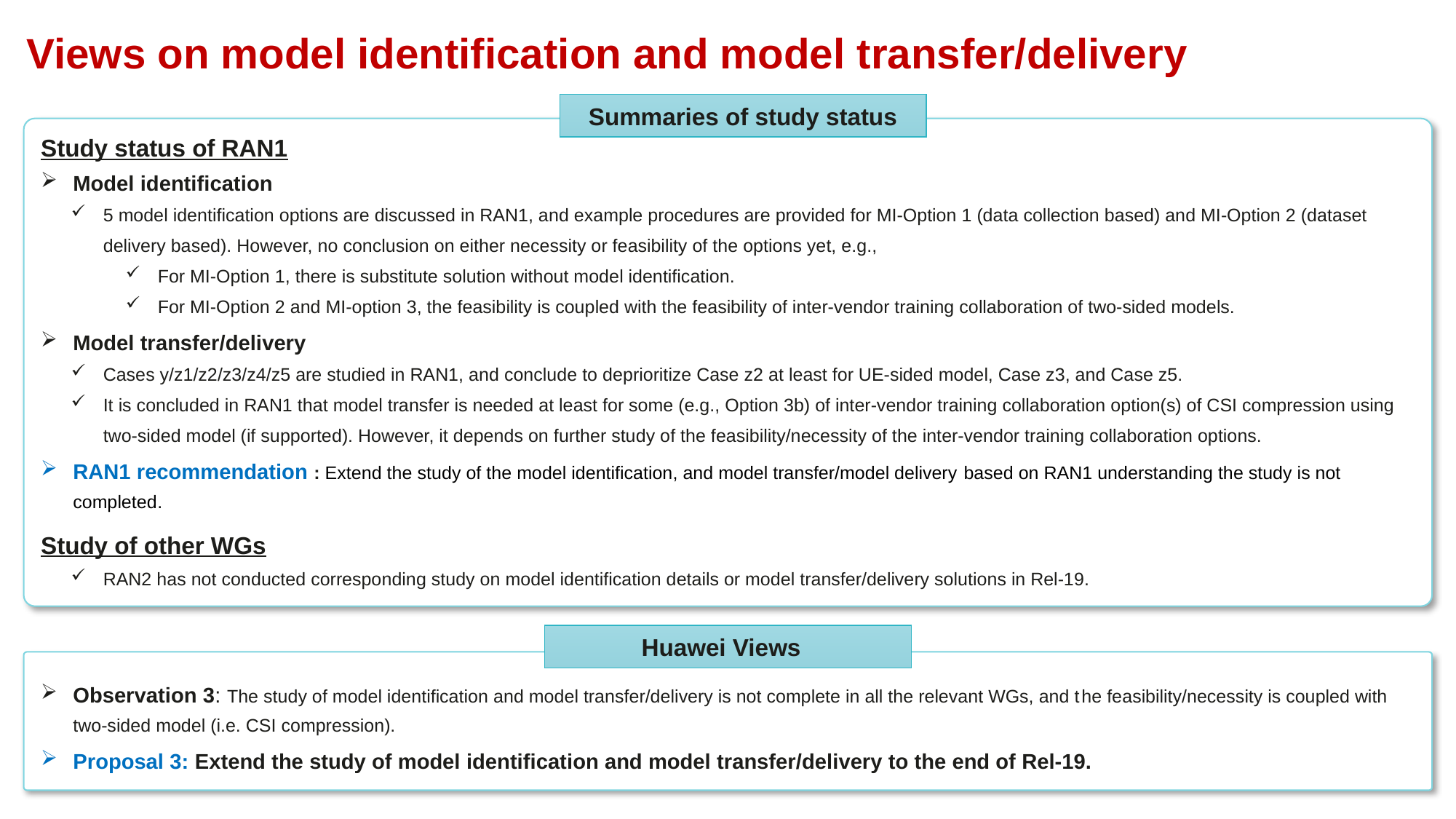

Views on model identification and model transfer/delivery
Summaries of study status

Study status of RAN1
Model identification
5 model identification options are discussed in RAN1, and example procedures are provided for MI-Option 1 (data collection based) and MI-Option 2 (dataset delivery based). However, no conclusion on either necessity or feasibility of the options yet, e.g.,
For MI-Option 1, there is substitute solution without model identification.
For MI-Option 2 and MI-option 3, the feasibility is coupled with the feasibility of inter-vendor training collaboration of two-sided models.
Model transfer/delivery
Cases y/z1/z2/z3/z4/z5 are studied in RAN1, and conclude to deprioritize Case z2 at least for UE-sided model, Case z3, and Case z5.
It is concluded in RAN1 that model transfer is needed at least for some (e.g., Option 3b) of inter-vendor training collaboration option(s) of CSI compression using two-sided model (if supported). However, it depends on further study of the feasibility/necessity of the inter-vendor training collaboration options.
RAN1 recommendation : Extend the study of the model identification, and model transfer/model delivery based on RAN1 understanding the study is not completed.
Study of other WGs
RAN2 has not conducted corresponding study on model identification details or model transfer/delivery solutions in Rel-19.
Huawei Views

Observation 3: The study of model identification and model transfer/delivery is not complete in all the relevant WGs, and the feasibility/necessity is coupled with two-sided model (i.e. CSI compression).
Proposal 3: Extend the study of model identification and model transfer/delivery to the end of Rel-19.